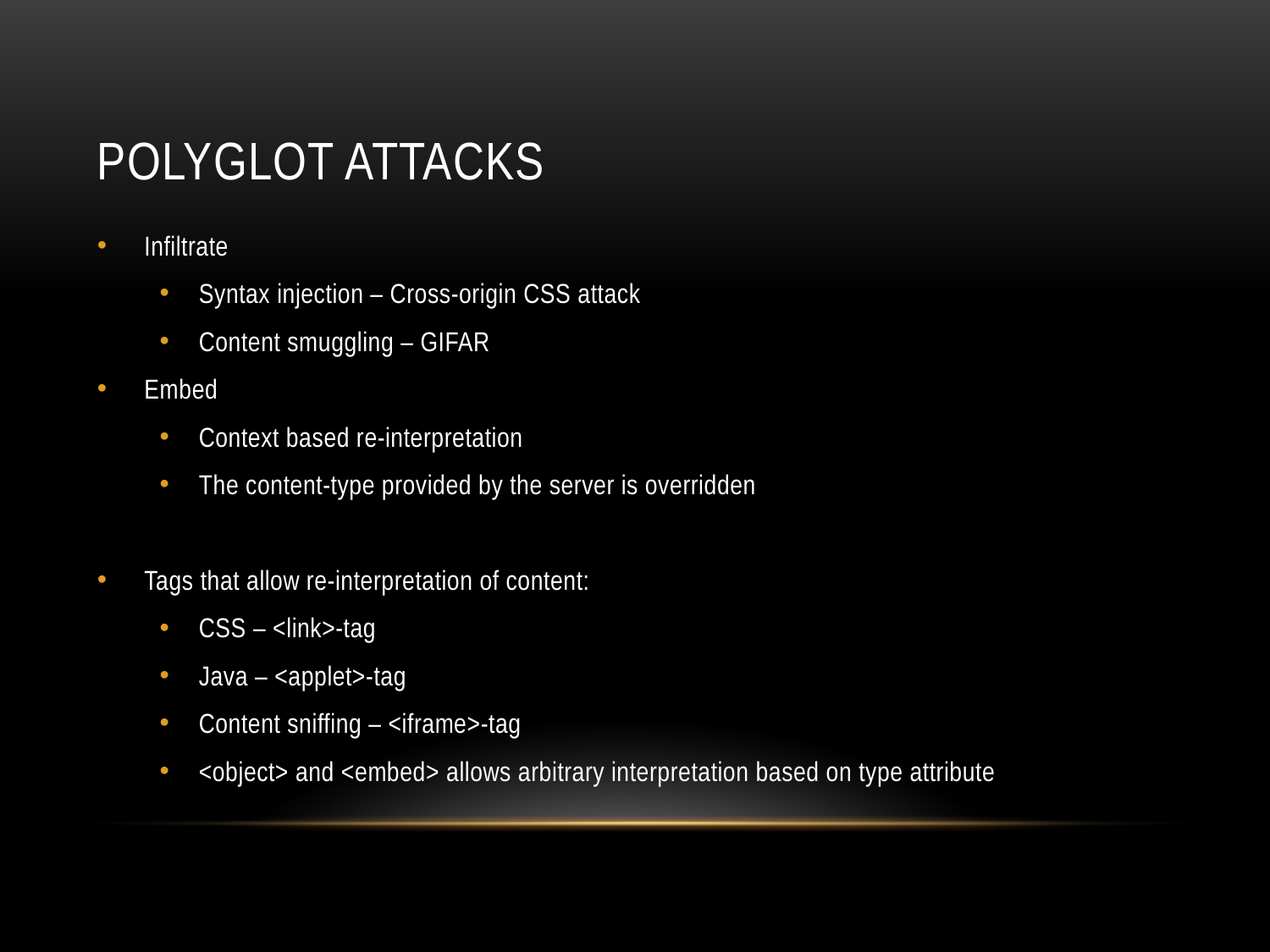

# Polyglot attacks
Infiltrate
Syntax injection – Cross-origin CSS attack
Content smuggling – GIFAR
Embed
Context based re-interpretation
The content-type provided by the server is overridden

Tags that allow re-interpretation of content:
CSS – <link>-tag
Java – <applet>-tag
Content sniffing – <iframe>-tag
<object> and <embed> allows arbitrary interpretation based on type attribute